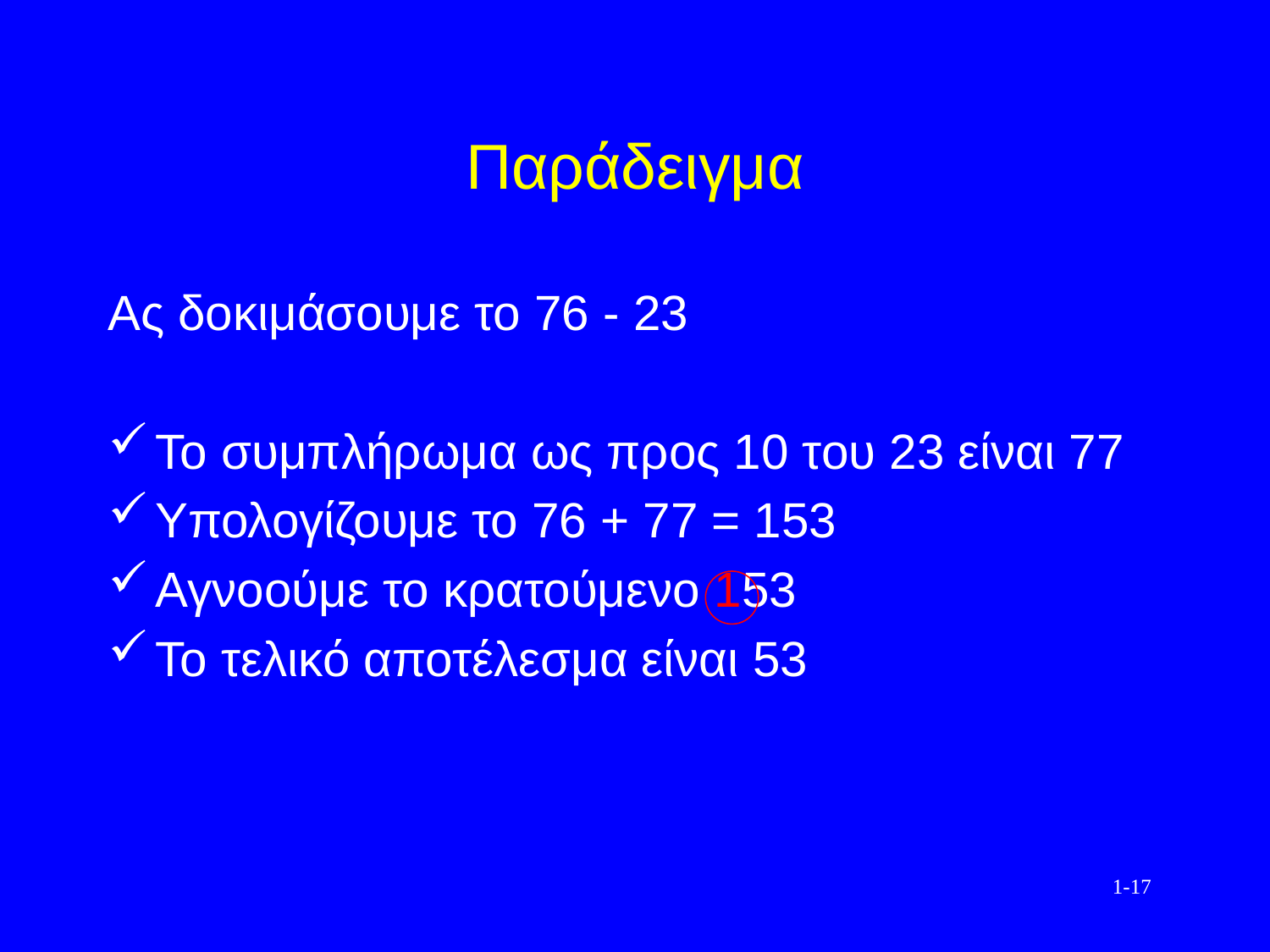

# Παράδειγμα
Ας δοκιμάσουμε το 76 - 23

Το συμπλήρωμα ως προς 10 του 23 είναι 77
Υπολογίζουμε το 76 + 77 = 153
Αγνοούμε το κρατούμενο 153
Το τελικό αποτέλεσμα είναι 53